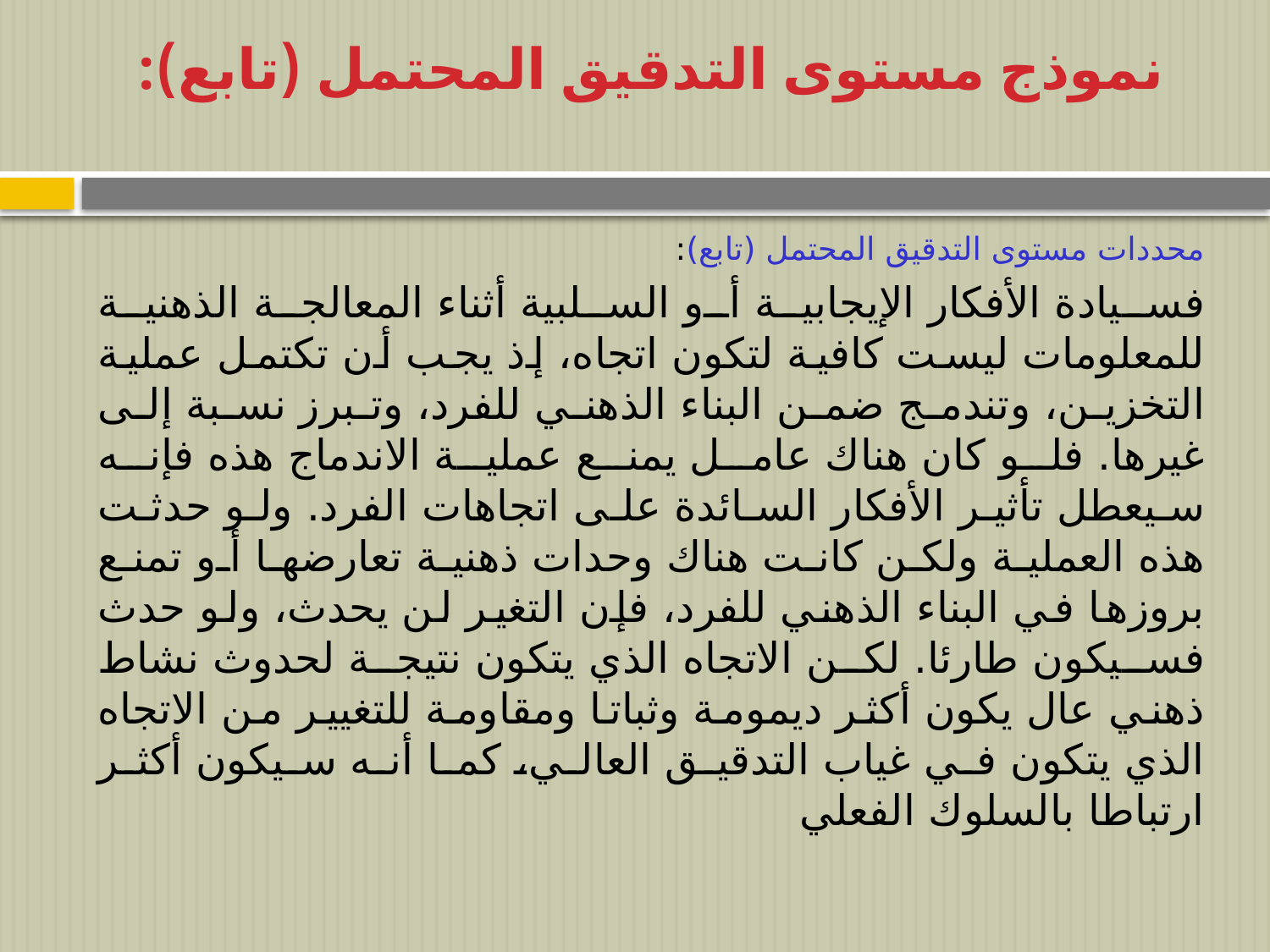

# نموذج مستوى التدقيق المحتمل (تابع):
محددات مستوى التدقيق المحتمل (تابع):
فسيادة الأفكار الإيجابية أو السلبية أثناء المعالجة الذهنية للمعلومات ليست كافية لتكون اتجاه، إذ يجب أن تكتمل عملية التخزين، وتندمج ضمن البناء الذهني للفرد، وتبرز نسبة إلى غيرها. فلو كان هناك عامل يمنع عملية الاندماج هذه فإنه سيعطل تأثير الأفكار السائدة على اتجاهات الفرد. ولو حدثت هذه العملية ولكن كانت هناك وحدات ذهنية تعارضها أو تمنع بروزها في البناء الذهني للفرد، فإن التغير لن يحدث، ولو حدث فسيكون طارئا. لكن الاتجاه الذي يتكون نتيجة لحدوث نشاط ذهني عال يكون أكثر ديمومة وثباتا ومقاومة للتغيير من الاتجاه الذي يتكون في غياب التدقيق العالي، كما أنه سيكون أكثر ارتباطا بالسلوك الفعلي